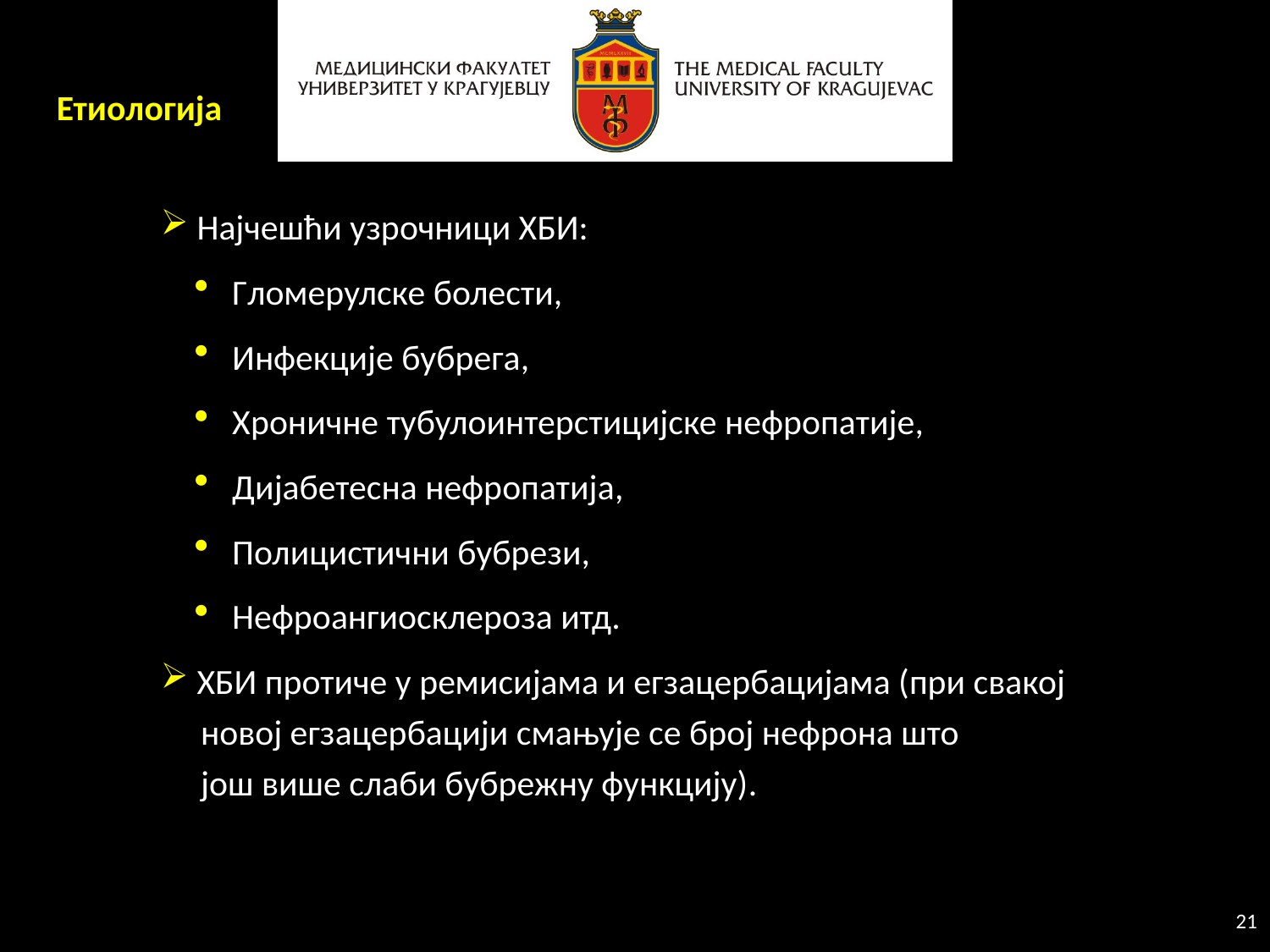

Етиологија
 Најчешћи узрочници ХБИ:
 Гломерулске болести,
 Инфекције бубрега,
 Хроничне тубулоинтерстицијске нефропатије,
 Дијабетесна нефропатија,
 Полицистични бубрези,
 Нефроангиосклероза итд.
 ХБИ протиче у ремисијама и егзацербацијама (при свакој
     новој егзацербацији смањује се број нефрона што
     још више слаби бубрежну функцију).
21